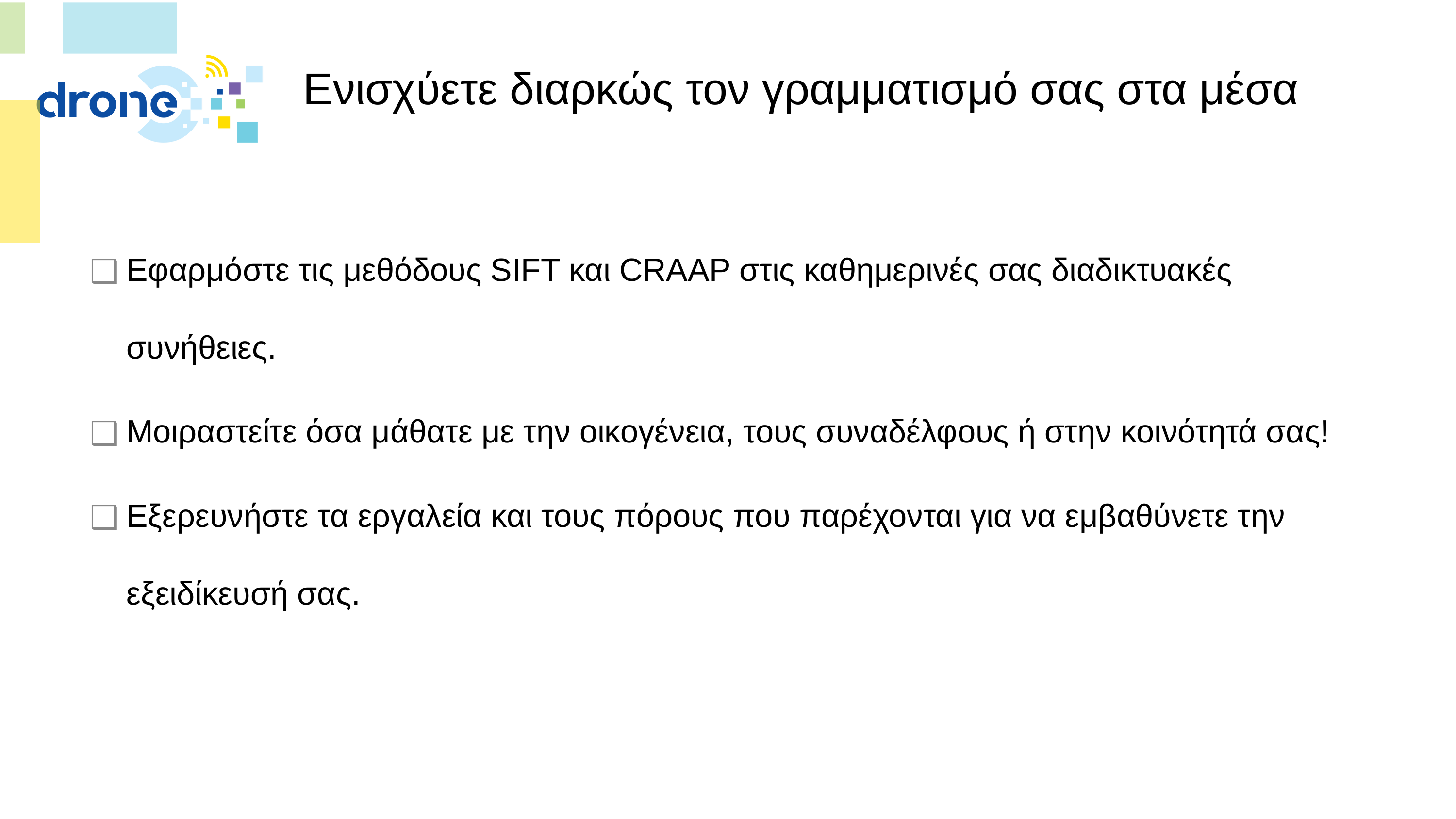

# Ενισχύετε διαρκώς τον γραμματισμό σας στα μέσα

Εφαρμόστε τις μεθόδους SIFT και CRAAP στις καθημερινές σας διαδικτυακές συνήθειες.
Μοιραστείτε όσα μάθατε με την οικογένεια, τους συναδέλφους ή στην κοινότητά σας!
Εξερευνήστε τα εργαλεία και τους πόρους που παρέχονται για να εμβαθύνετε την εξειδίκευσή σας.